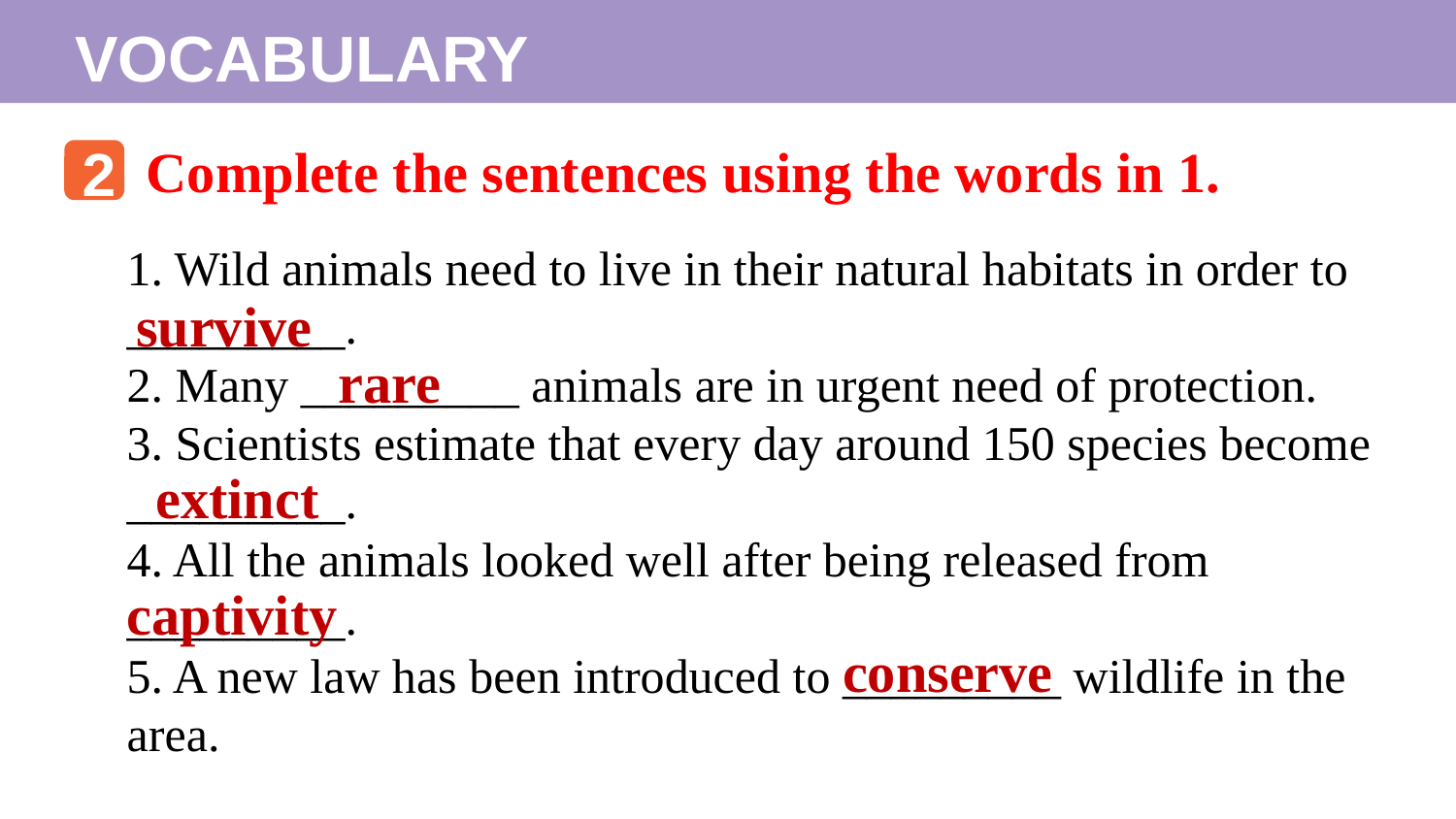

VOCABULARY
Complete the sentences using the words in 1.
2

1. Wild animals need to live in their natural habitats in order to _________.
2. Many _________ animals are in urgent need of protection.
3. Scientists estimate that every day around 150 species become _________.
4. All the animals looked well after being released from _________.
5. A new law has been introduced to _________ wildlife in the area.
survive
rare
extinct
captivity
conserve